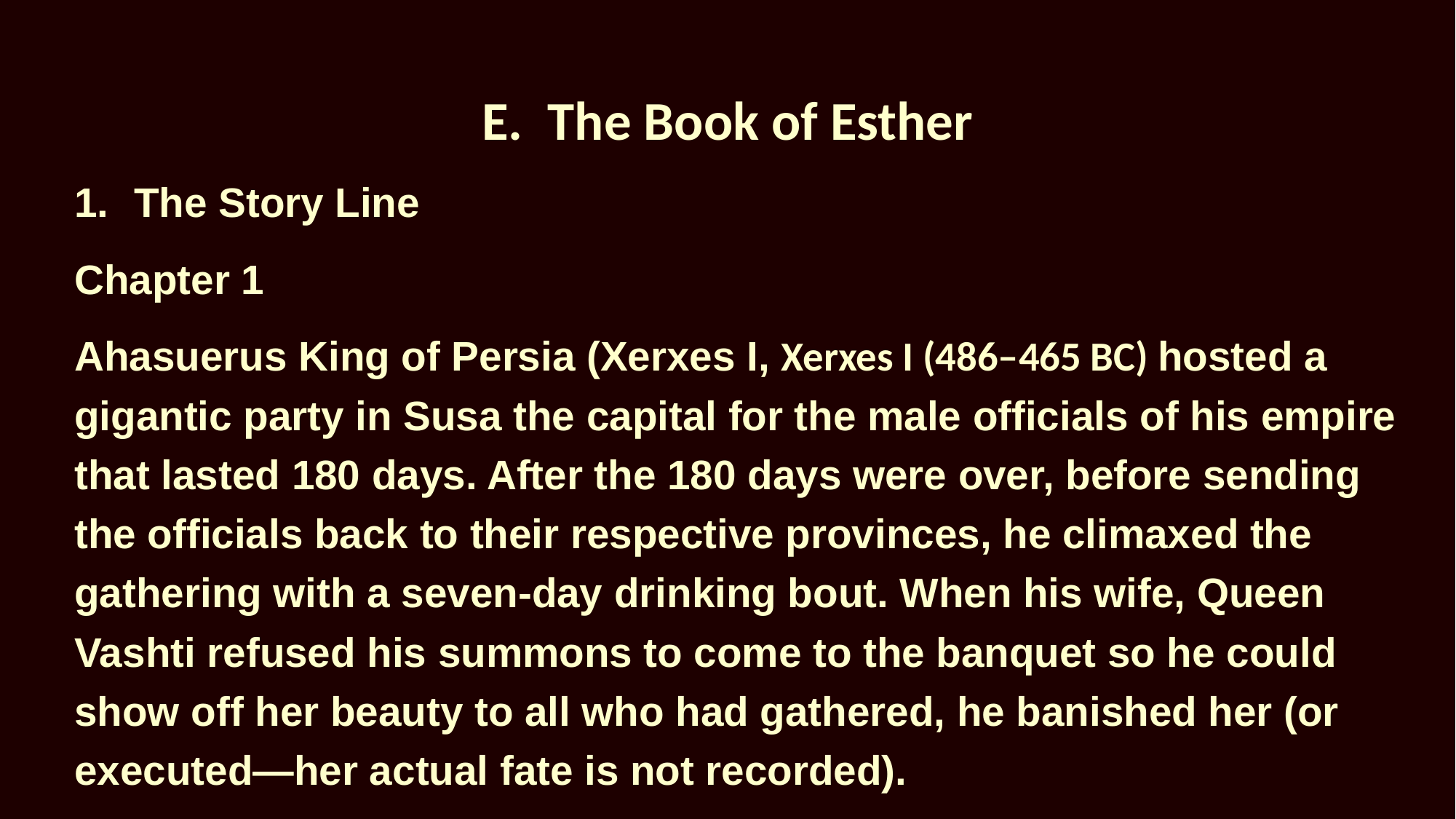

# E.  The Book of Esther
The Story Line
Chapter 1
Ahasuerus King of Persia (Xerxes I, Xerxes I (486–465 BC) hosted a gigantic party in Susa the capital for the male officials of his empire that lasted 180 days. After the 180 days were over, before sending the officials back to their respective provinces, he climaxed the gathering with a seven-day drinking bout. When his wife, Queen Vashti refused his summons to come to the banquet so he could show off her beauty to all who had gathered, he banished her (or executed—her actual fate is not recorded).